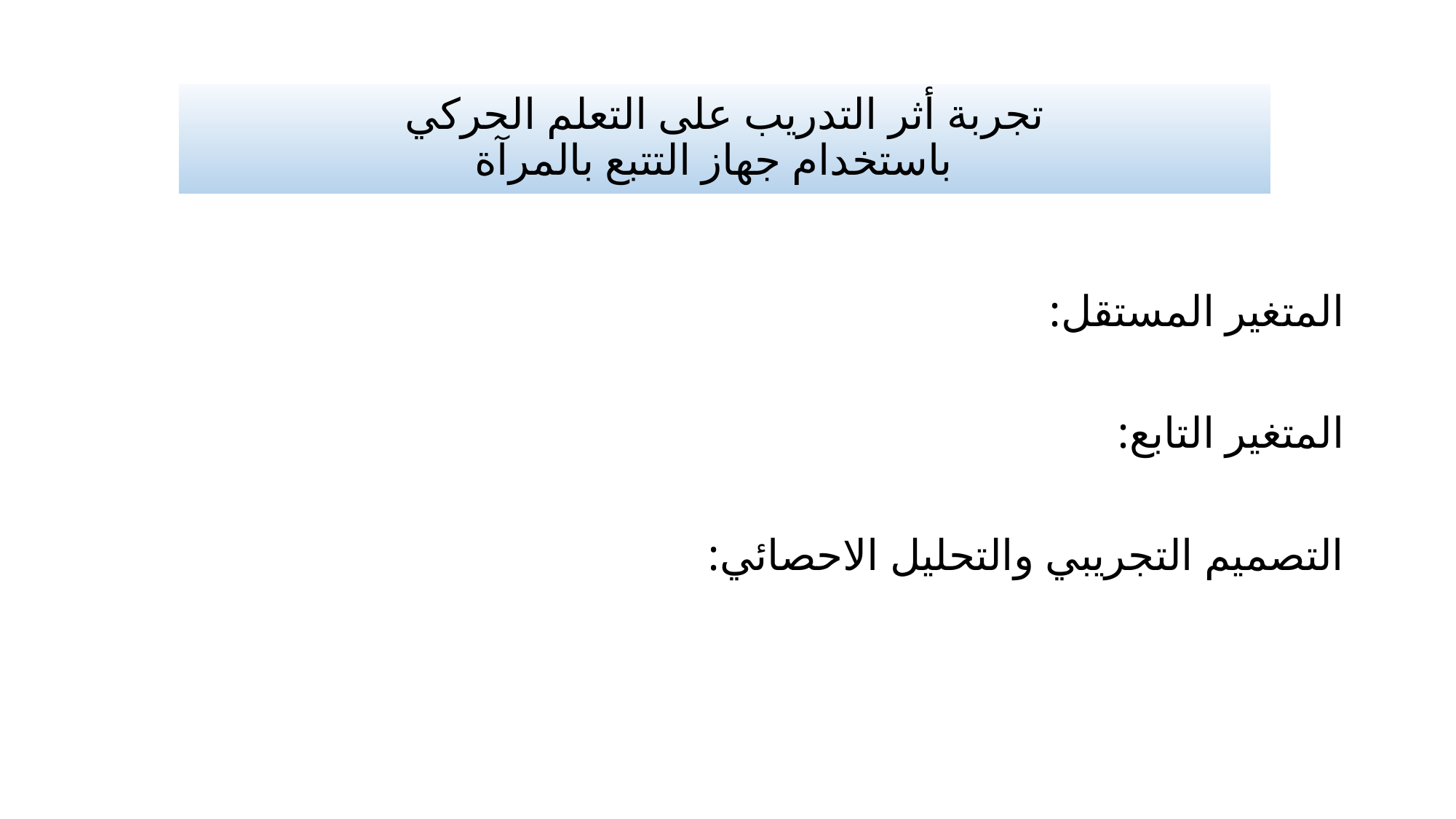

تجربة أثر التدريب على التعلم الحركي
  باستخدام جهاز التتبع بالمرآة

المتغير المستقل:

المتغير التابع:

التصميم التجريبي والتحليل الاحصائي: